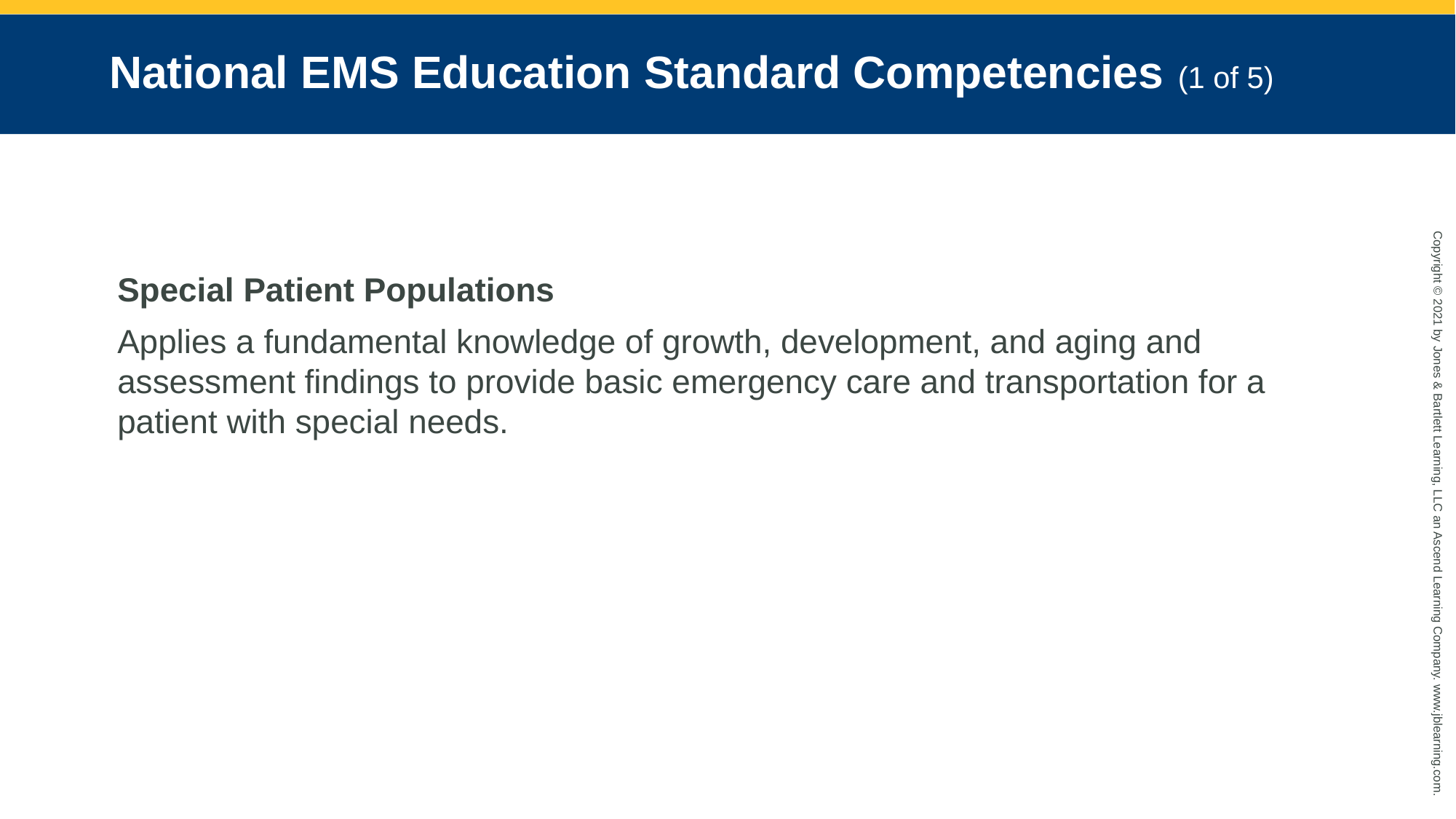

# National EMS Education Standard Competencies (1 of 5)
Special Patient Populations
Applies a fundamental knowledge of growth, development, and aging and assessment findings to provide basic emergency care and transportation for a patient with special needs.